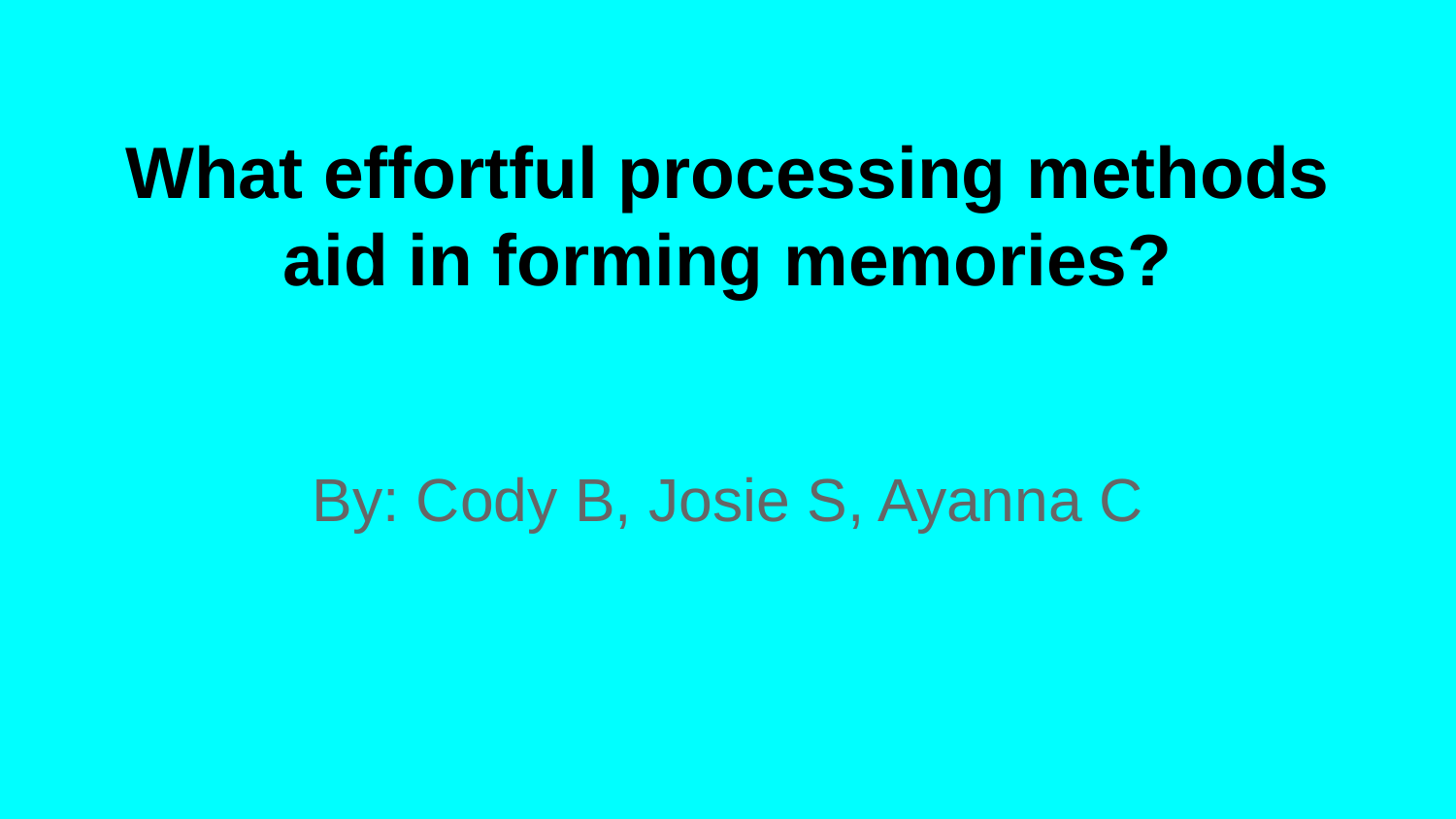

# What effortful processing methods aid in forming memories?
By: Cody B, Josie S, Ayanna C